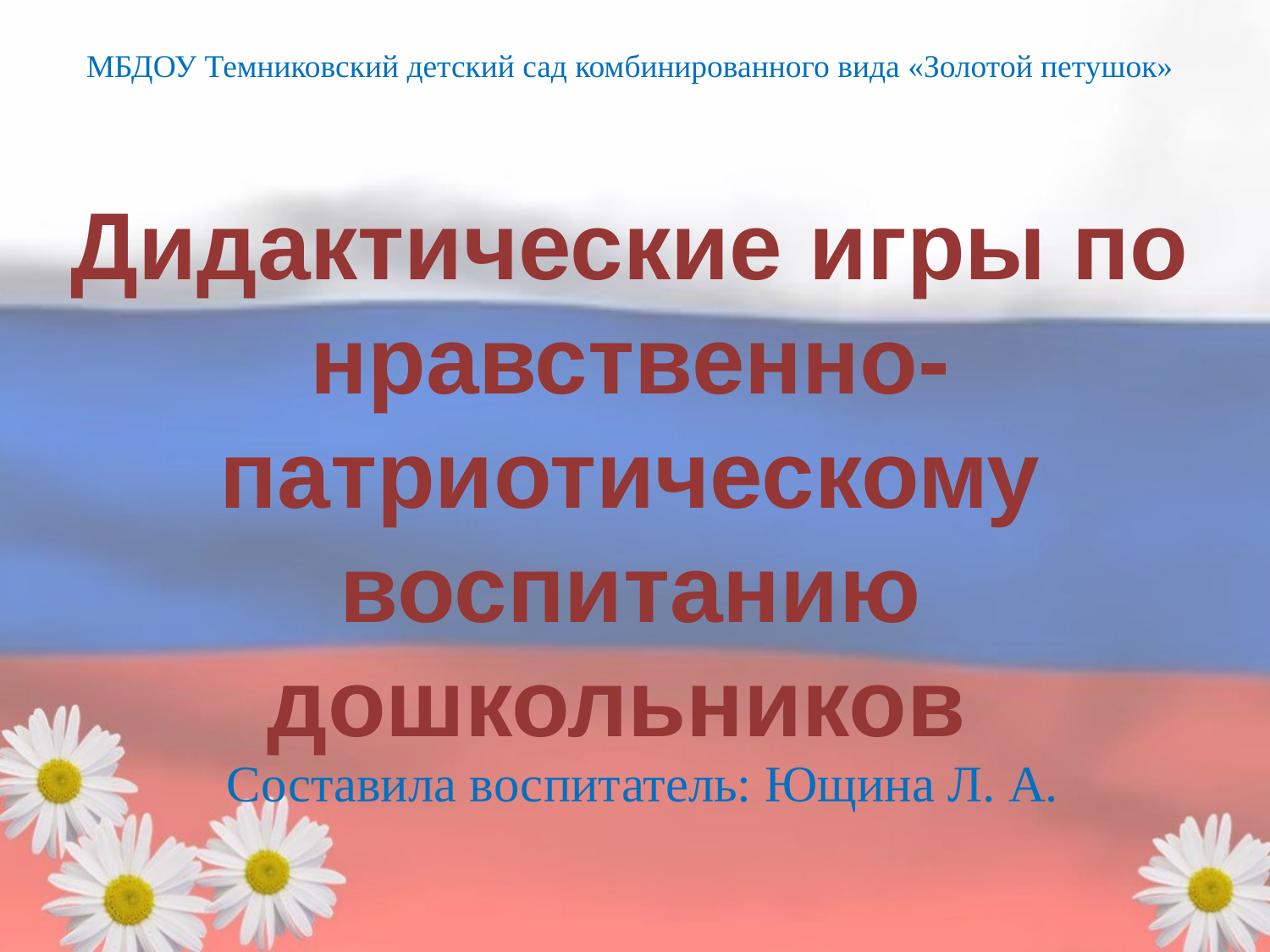

# МБДОУ Темниковский детский сад комбинированного вида «Золотой петушок»
Дидактические игры по нравственно-патриотическому воспитанию дошкольников

Составила воспитатель: Ющина Л. А.